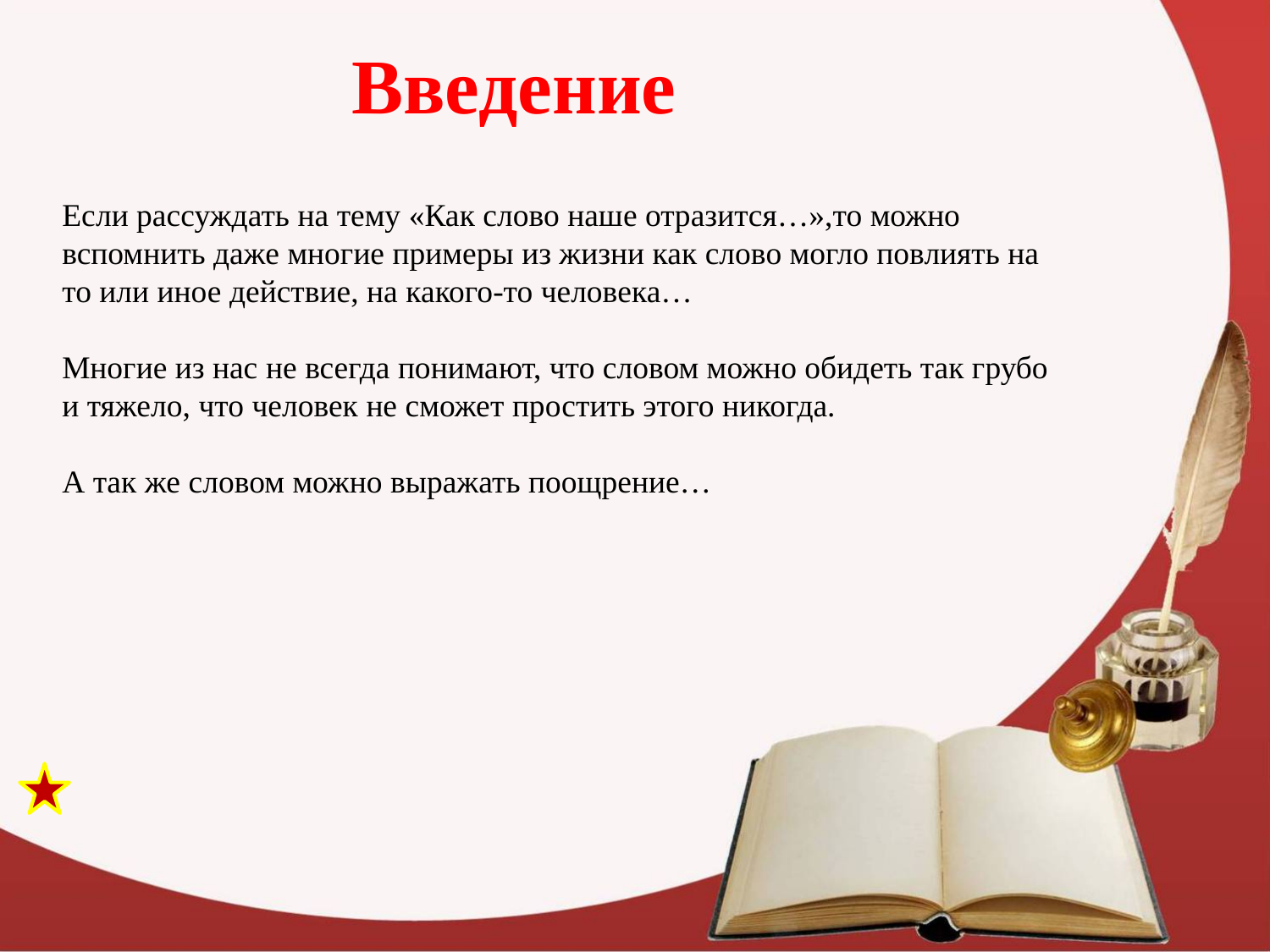

Введение
Если рассуждать на тему «Как слово наше отразится…»,то можно вспомнить даже многие примеры из жизни как слово могло повлиять на то или иное действие, на какого-то человека…

Многие из нас не всегда понимают, что словом можно обидеть так грубо и тяжело, что человек не сможет простить этого никогда.

А так же словом можно выражать поощрение…